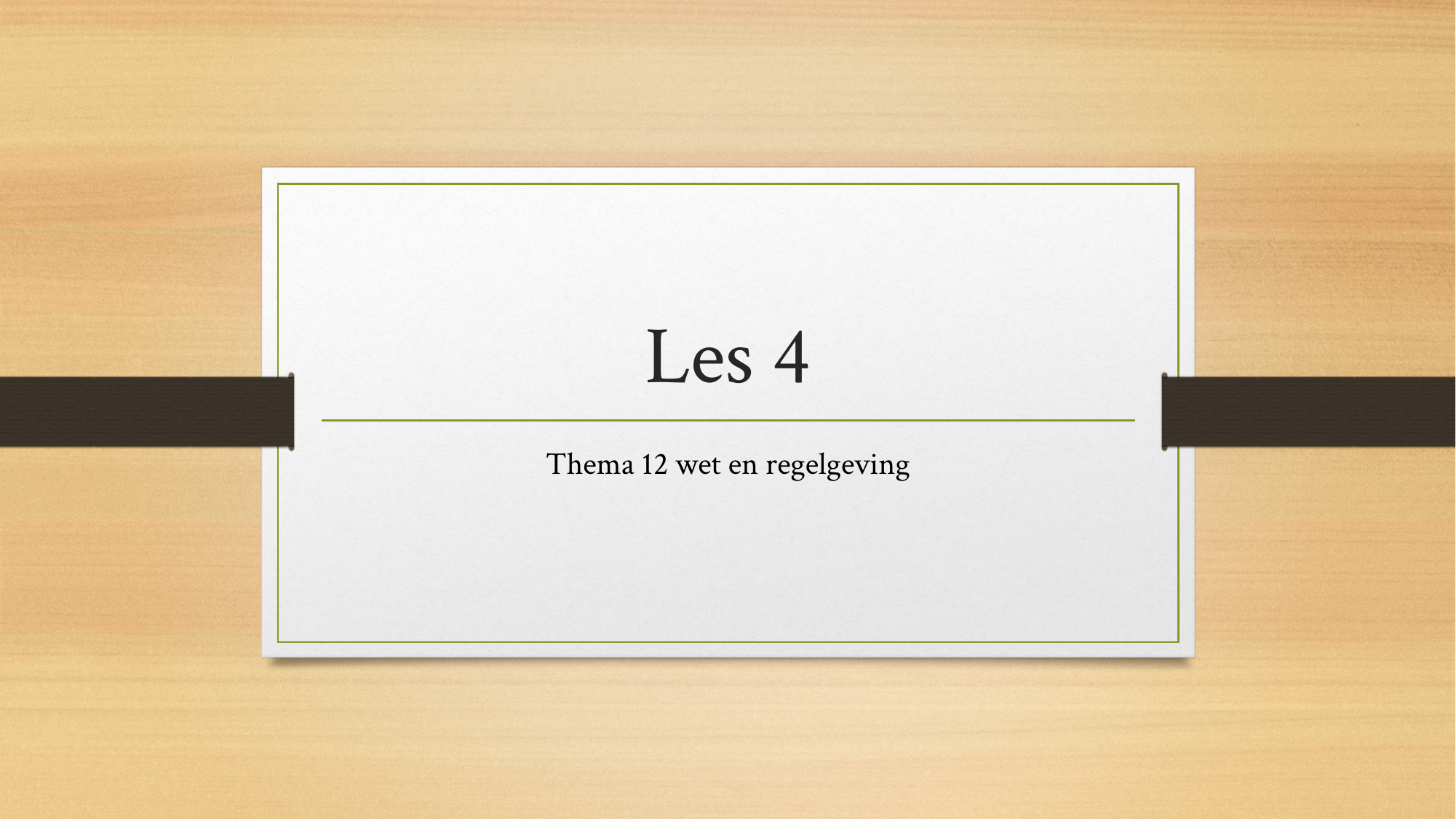

# Les 4
Thema 12 wet en regelgeving